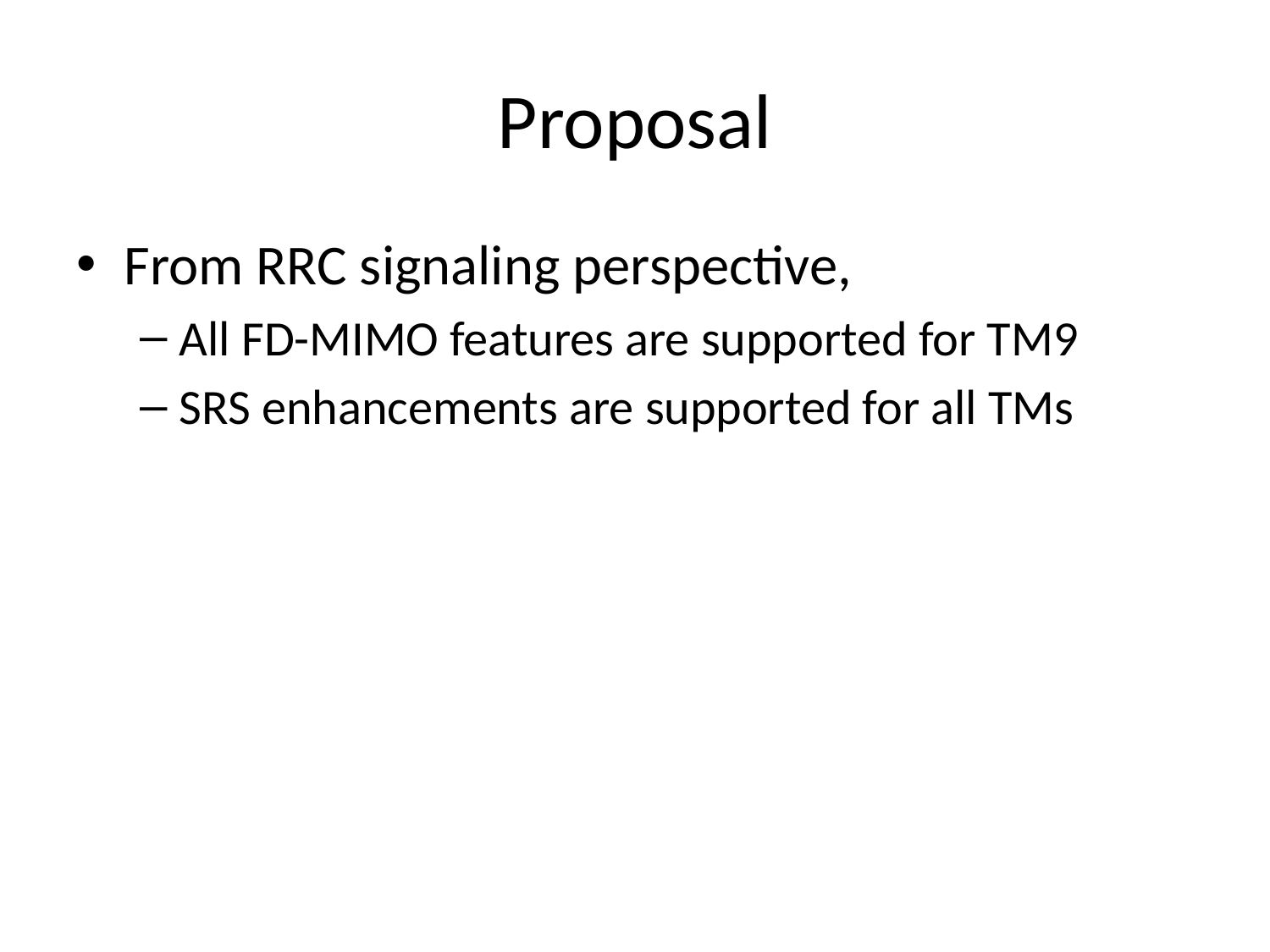

# Proposal
From RRC signaling perspective,
All FD-MIMO features are supported for TM9
SRS enhancements are supported for all TMs